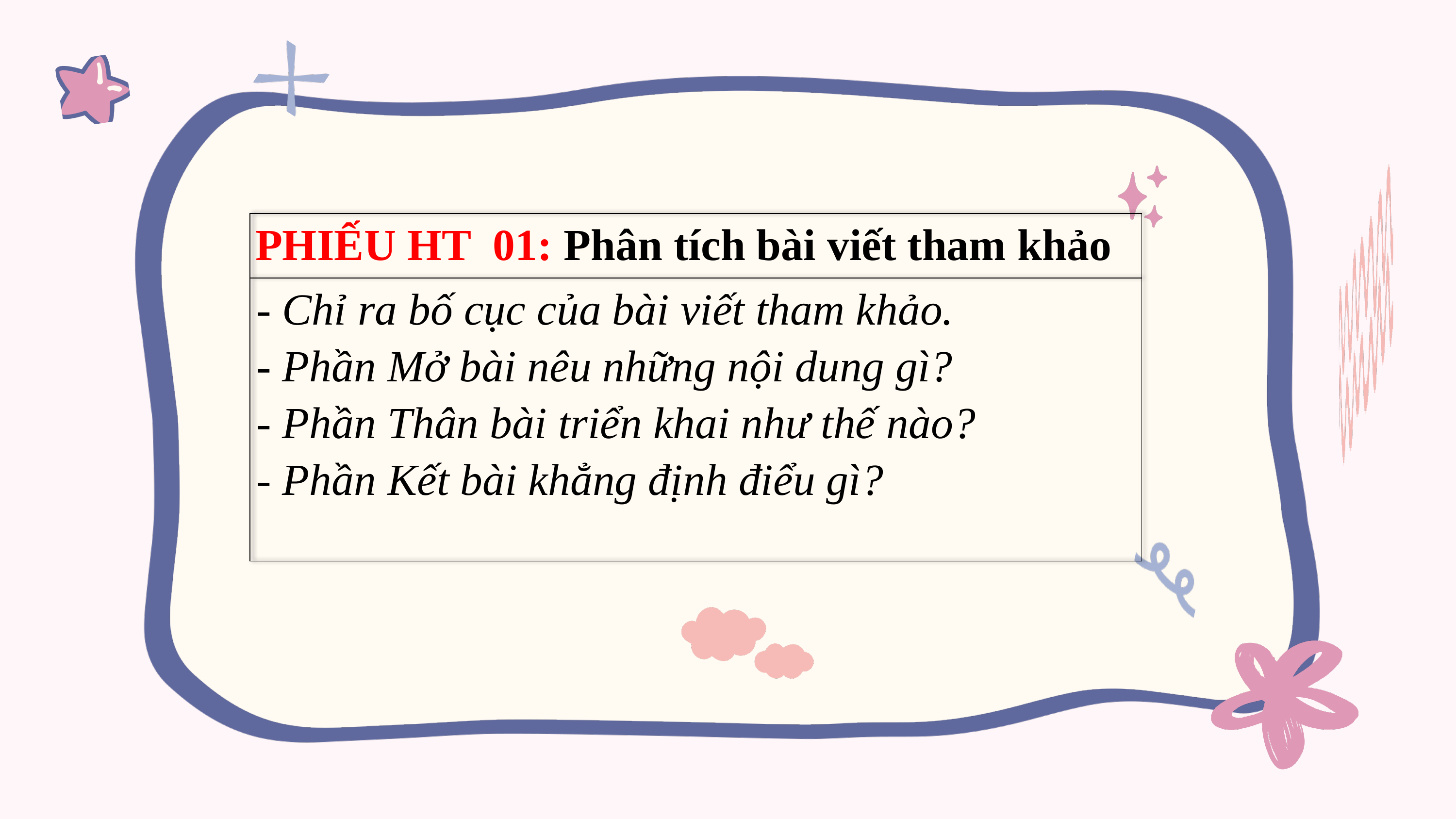

| PHIẾU HT 01: Phân tích bài viết tham khảo |
| --- |
| - Chỉ ra bố cục của bài viết tham khảo. - Phần Mở bài nêu những nội dung gì? - Phần Thân bài triển khai như thế nào? - Phần Kết bài khẳng định điểu gì? |